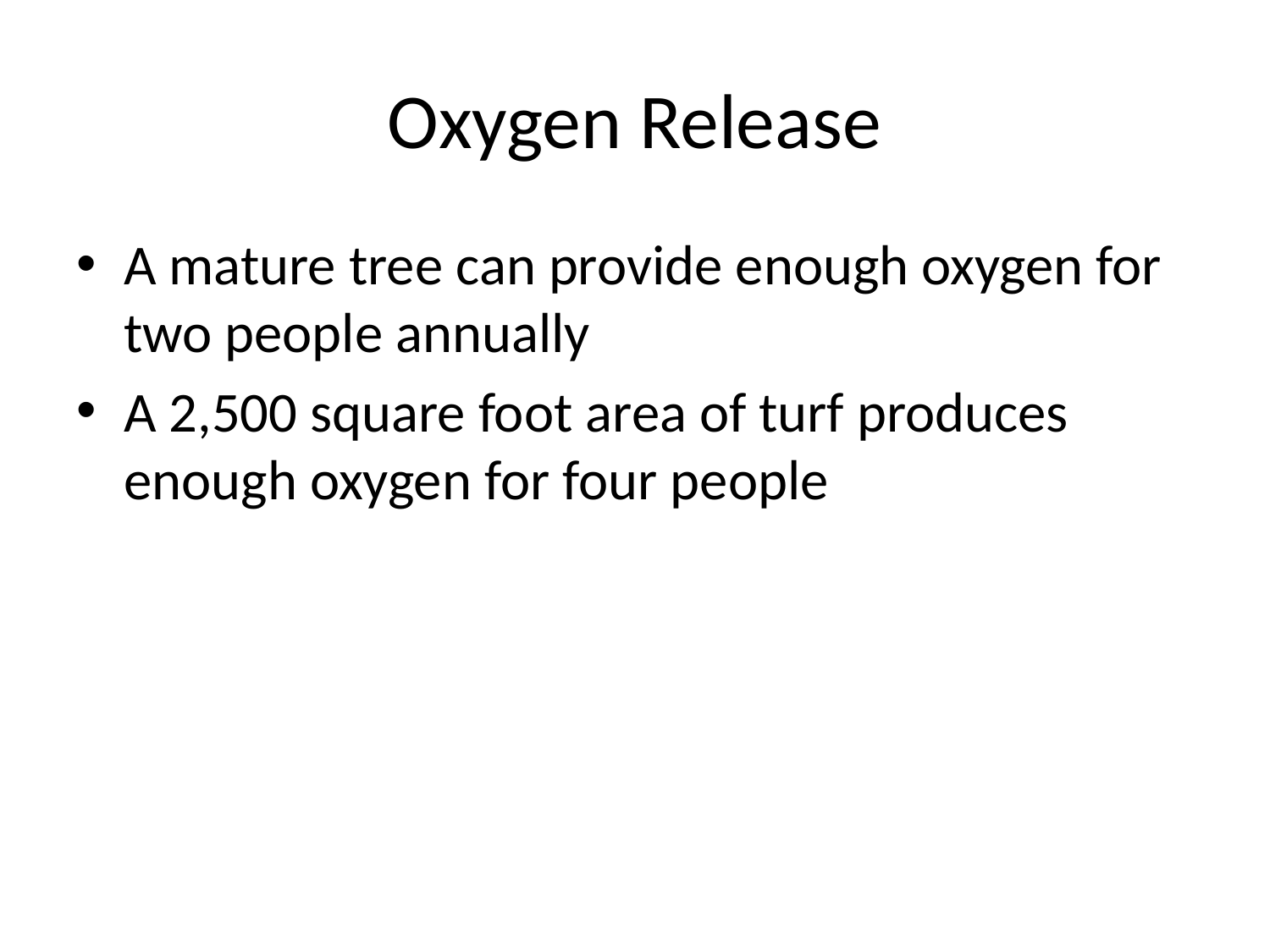

# Oxygen Release
A mature tree can provide enough oxygen for two people annually
A 2,500 square foot area of turf produces enough oxygen for four people